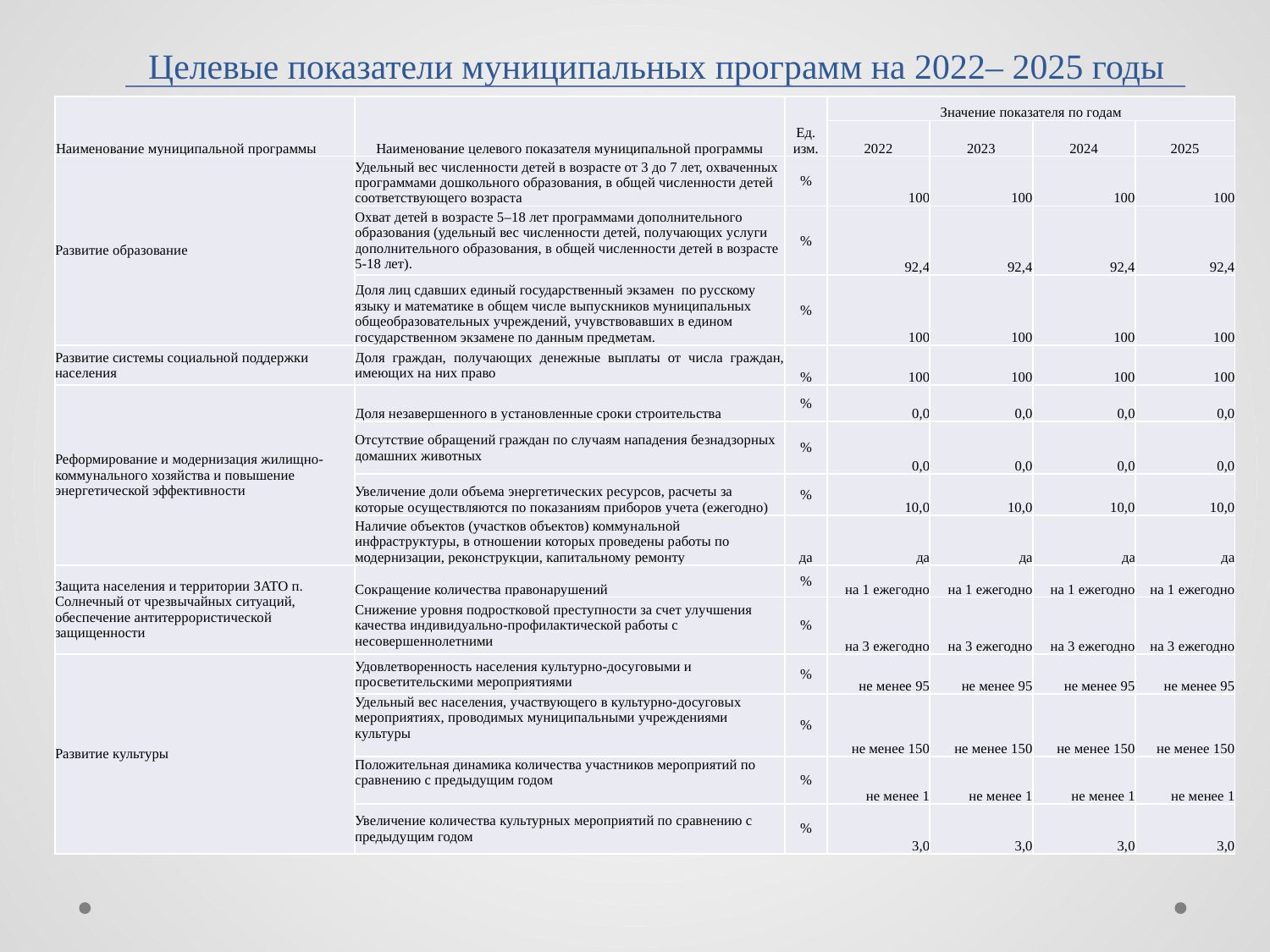

# Целевые показатели муниципальных программ на 2022– 2025 годы
| Наименование муниципальной программы | Наименование целевого показателя муниципальной программы | Ед. изм. | Значение показателя по годам |  |  |  |
| --- | --- | --- | --- | --- | --- | --- |
|  |  |  | 2022 | 2023 | 2024 | 2025 |
| Развитие образование | Удельный вес численности детей в возрасте от 3 до 7 лет, охваченных программами дошкольного образования, в общей численности детей соответствующего возраста | % | 100 | 100 | 100 | 100 |
|  | Охват детей в возрасте 5–18 лет программами дополнительного образования (удельный вес численности детей, получающих услуги дополнительного образования, в общей численности детей в возрасте 5-18 лет). | % | 92,4 | 92,4 | 92,4 | 92,4 |
|  | Доля лиц сдавших единый государственный экзамен по русскому языку и математике в общем числе выпускников муниципальных общеобразовательных учреждений, учувствовавших в едином государственном экзамене по данным предметам. | % | 100 | 100 | 100 | 100 |
| Развитие системы социальной поддержки населения | Доля граждан, получающих денежные выплаты от числа граждан, имеющих на них право | % | 100 | 100 | 100 | 100 |
| Реформирование и модернизация жилищно-коммунального хозяйства и повышение энергетической эффективности | Доля незавершенного в установленные сроки строительства | % | 0,0 | 0,0 | 0,0 | 0,0 |
|  | Отсутствие обращений граждан по случаям нападения безнадзорных домашних животных | % | 0,0 | 0,0 | 0,0 | 0,0 |
|  | Увеличение доли объема энергетических ресурсов, расчеты за которые осуществляются по показаниям приборов учета (ежегодно) | % | 10,0 | 10,0 | 10,0 | 10,0 |
|  | Наличие объектов (участков объектов) коммунальной инфраструктуры, в отношении которых проведены работы по модернизации, реконструкции, капитальному ремонту | да | да | да | да | да |
| Защита населения и территории ЗАТО п. Солнечный от чрезвычайных ситуаций, обеспечение антитеррористической защищенности | Сокращение количества правонарушений | % | на 1 ежегодно | на 1 ежегодно | на 1 ежегодно | на 1 ежегодно |
|  | Снижение уровня подростковой преступности за счет улучшения качества индивидуально-профилактической работы с несовершеннолетними | % | на 3 ежегодно | на 3 ежегодно | на 3 ежегодно | на 3 ежегодно |
| Развитие культуры | Удовлетворенность населения культурно-досуговыми и просветительскими мероприятиями | % | не менее 95 | не менее 95 | не менее 95 | не менее 95 |
|  | Удельный вес населения, участвующего в культурно-досуговых мероприятиях, проводимых муниципальными учреждениями культуры | % | не менее 150 | не менее 150 | не менее 150 | не менее 150 |
|  | Положительная динамика количества участников мероприятий по сравнению с предыдущим годом | % | не менее 1 | не менее 1 | не менее 1 | не менее 1 |
|  | Увеличение количества культурных мероприятий по сравнению с предыдущим годом | % | 3,0 | 3,0 | 3,0 | 3,0 |